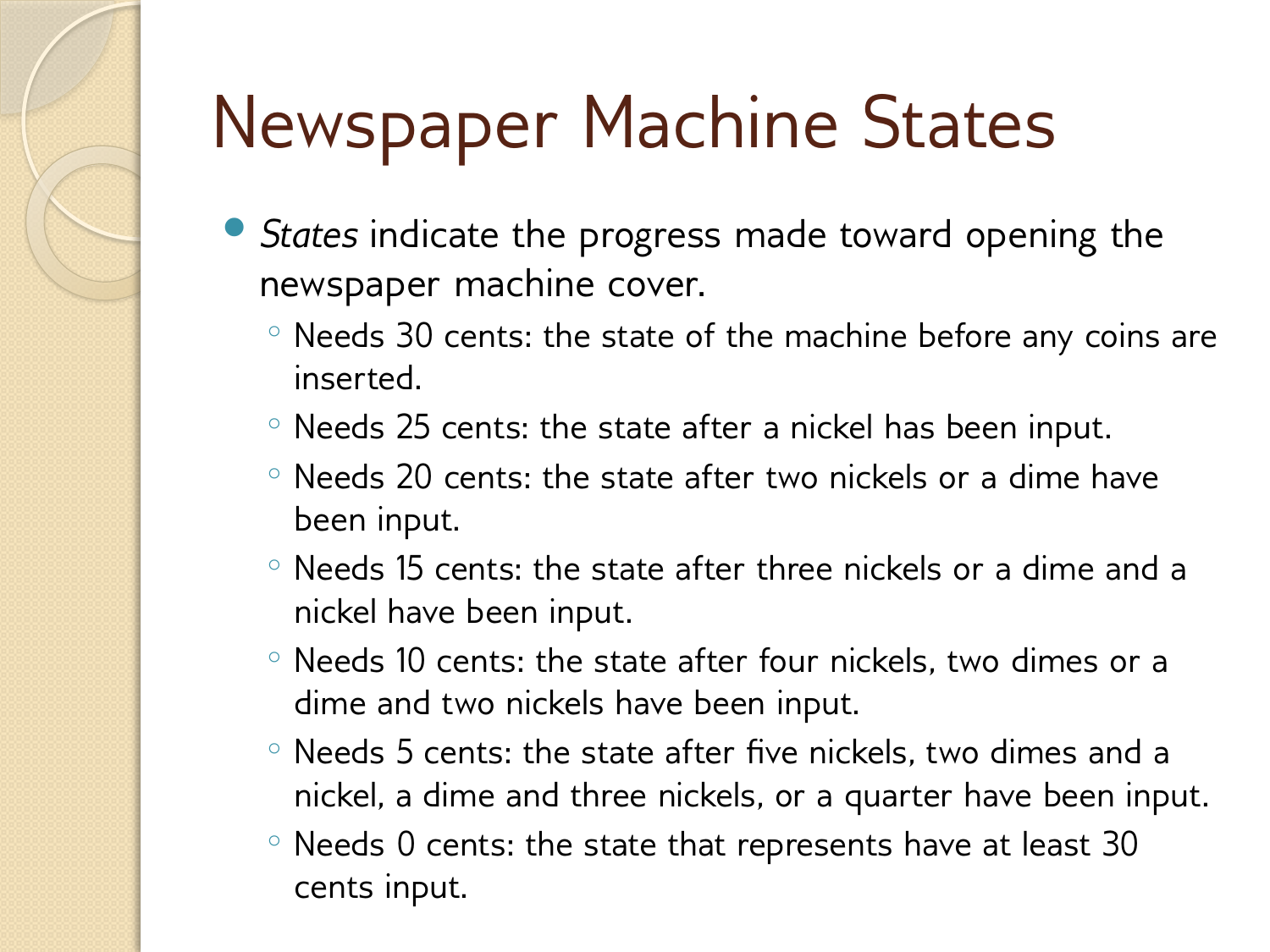

# Newspaper Machine States
States indicate the progress made toward opening the newspaper machine cover.
Needs 30 cents: the state of the machine before any coins are inserted.
Needs 25 cents: the state after a nickel has been input.
Needs 20 cents: the state after two nickels or a dime have been input.
Needs 15 cents: the state after three nickels or a dime and a nickel have been input.
Needs 10 cents: the state after four nickels, two dimes or a dime and two nickels have been input.
Needs 5 cents: the state after five nickels, two dimes and a nickel, a dime and three nickels, or a quarter have been input.
Needs 0 cents: the state that represents have at least 30 cents input.